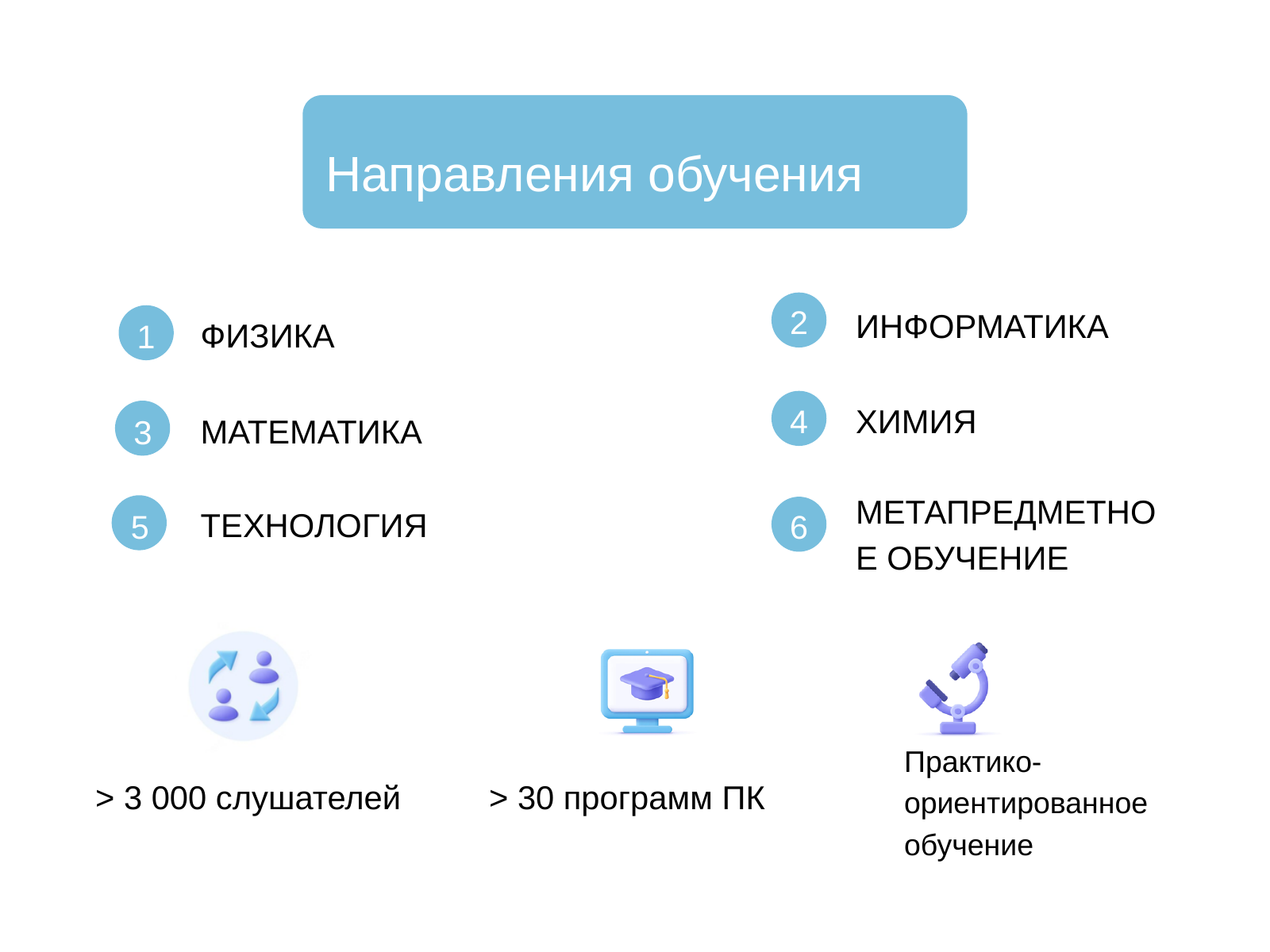

Направления обучения

2
ИНФОРМАТИКА

ФИЗИКА
1

4
ХИМИЯ

МАТЕМАТИКА
3

МЕТАПРЕДМЕТНОЕ ОБУЧЕНИЕ

ТЕХНОЛОГИЯ
6
5

Практико-ориентированное обучение
> 3 000 слушателей
> 30 программ ПК